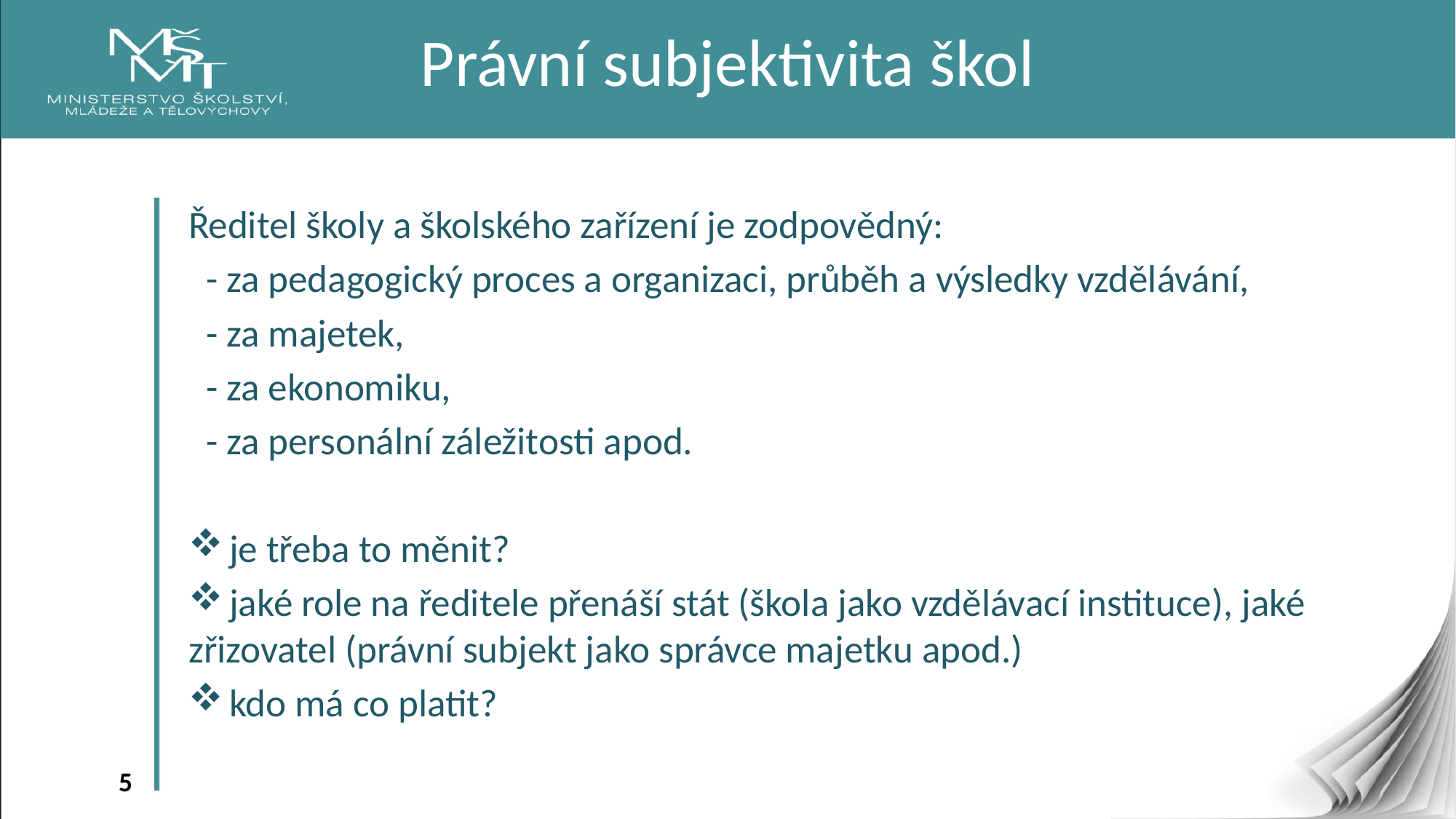

# Právní subjektivita škol
Ředitel školy a školského zařízení je zodpovědný:
  - za pedagogický proces a organizaci, průběh a výsledky vzdělávání,
  - za majetek,
  - za ekonomiku,
  - za personální záležitosti apod.

 je třeba to měnit?
 jaké role na ředitele přenáší stát (škola jako vzdělávací instituce), jaké zřizovatel (právní subjekt jako správce majetku apod.)
 kdo má co platit?